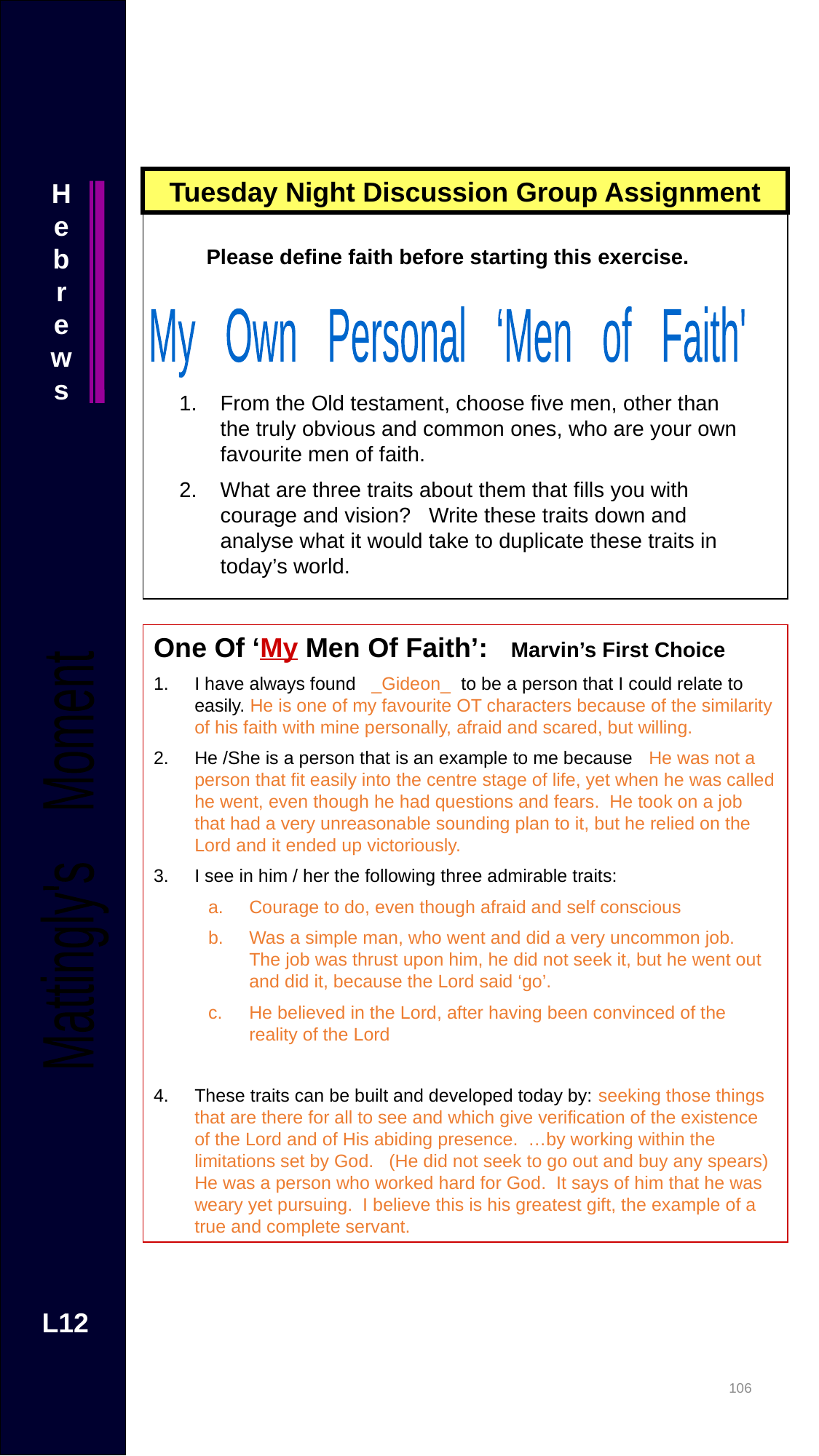

Tuesday Night Discussion Group Assignment

Hebrews

Please define faith before starting this exercise.
My   Own   Personal   ‘Men   of   Faith'
From the Old testament, choose five men, other than the truly obvious and common ones, who are your own favourite men of faith.
What are three traits about them that fills you with courage and vision?   Write these traits down and analyse what it would take to duplicate these traits in today’s world.
One Of ‘My Men Of Faith’:   Marvin’s First Choice
I have always found   _Gideon_  to be a person that I could relate to easily. He is one of my favourite OT characters because of the similarity of his faith with mine personally, afraid and scared, but willing.
He /She is a person that is an example to me because   He was not a person that fit easily into the centre stage of life, yet when he was called he went, even though he had questions and fears.  He took on a job that had a very unreasonable sounding plan to it, but he relied on the Lord and it ended up victoriously.
I see in him / her the following three admirable traits:
Courage to do, even though afraid and self conscious
Was a simple man, who went and did a very uncommon job.  The job was thrust upon him, he did not seek it, but he went out and did it, because the Lord said ‘go’.
He believed in the Lord, after having been convinced of the reality of the Lord

These traits can be built and developed today by: seeking those things that are there for all to see and which give verification of the existence of the Lord and of His abiding presence.  …by working within the limitations set by God.   (He did not seek to go out and buy any spears)  He was a person who worked hard for God.  It says of him that he was weary yet pursuing.  I believe this is his greatest gift, the example of a true and complete servant.
Mattingly's    Moment
L12
106